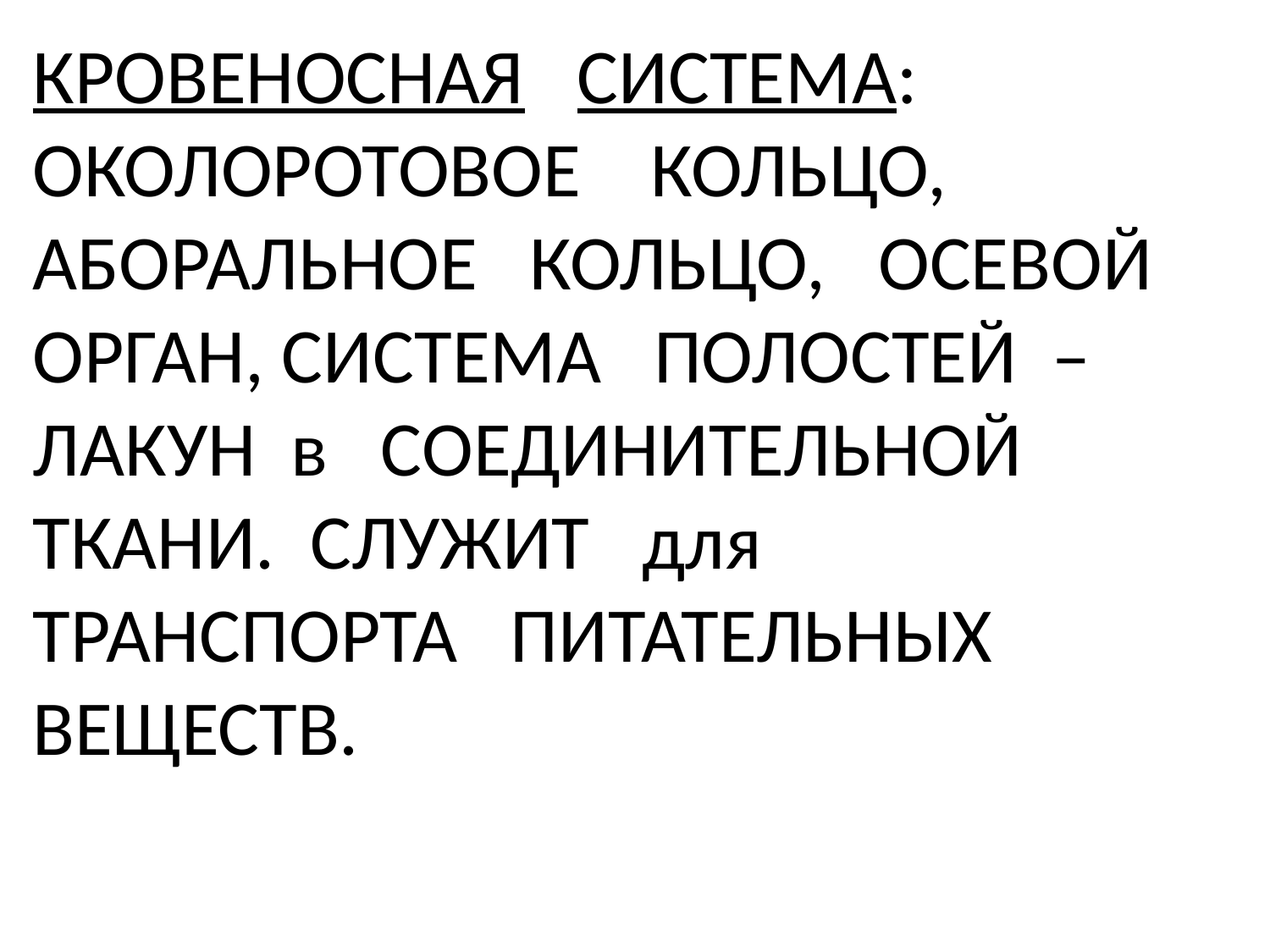

# КРОВЕНОСНАЯ   СИСТЕМА: ОКОЛОРОТОВОЕ    КОЛЬЦО, АБОРАЛЬНОЕ   КОЛЬЦО,   ОСЕВОЙ ОРГАН, СИСТЕМА   ПОЛОСТЕЙ  – ЛАКУН  в   СОЕДИНИТЕЛЬНОЙ ТКАНИ.  СЛУЖИТ   для   ТРАНСПОРТА   ПИТАТЕЛЬНЫХ   ВЕЩЕСТВ.